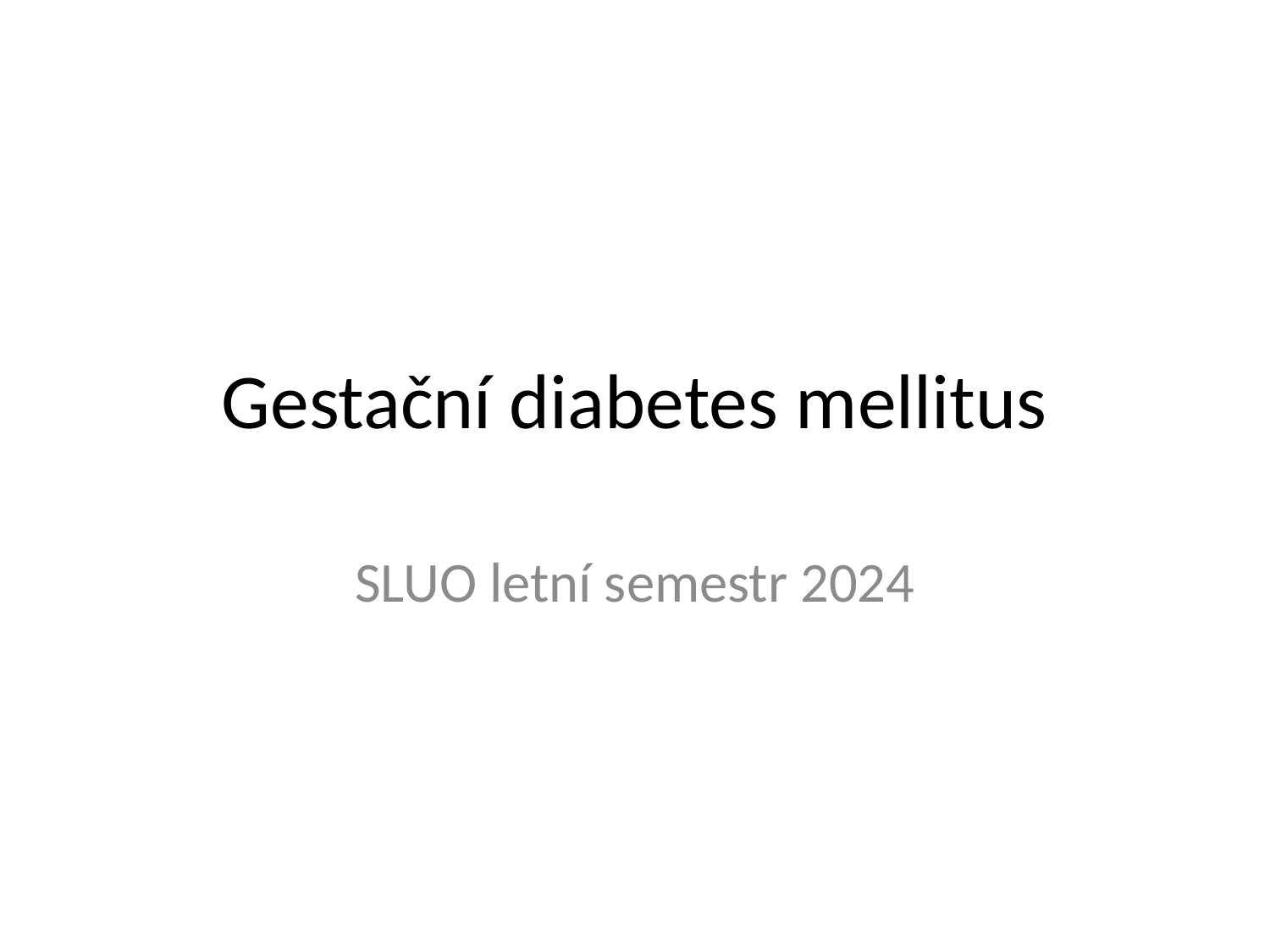

# Gestační diabetes mellitus
SLUO letní semestr 2024